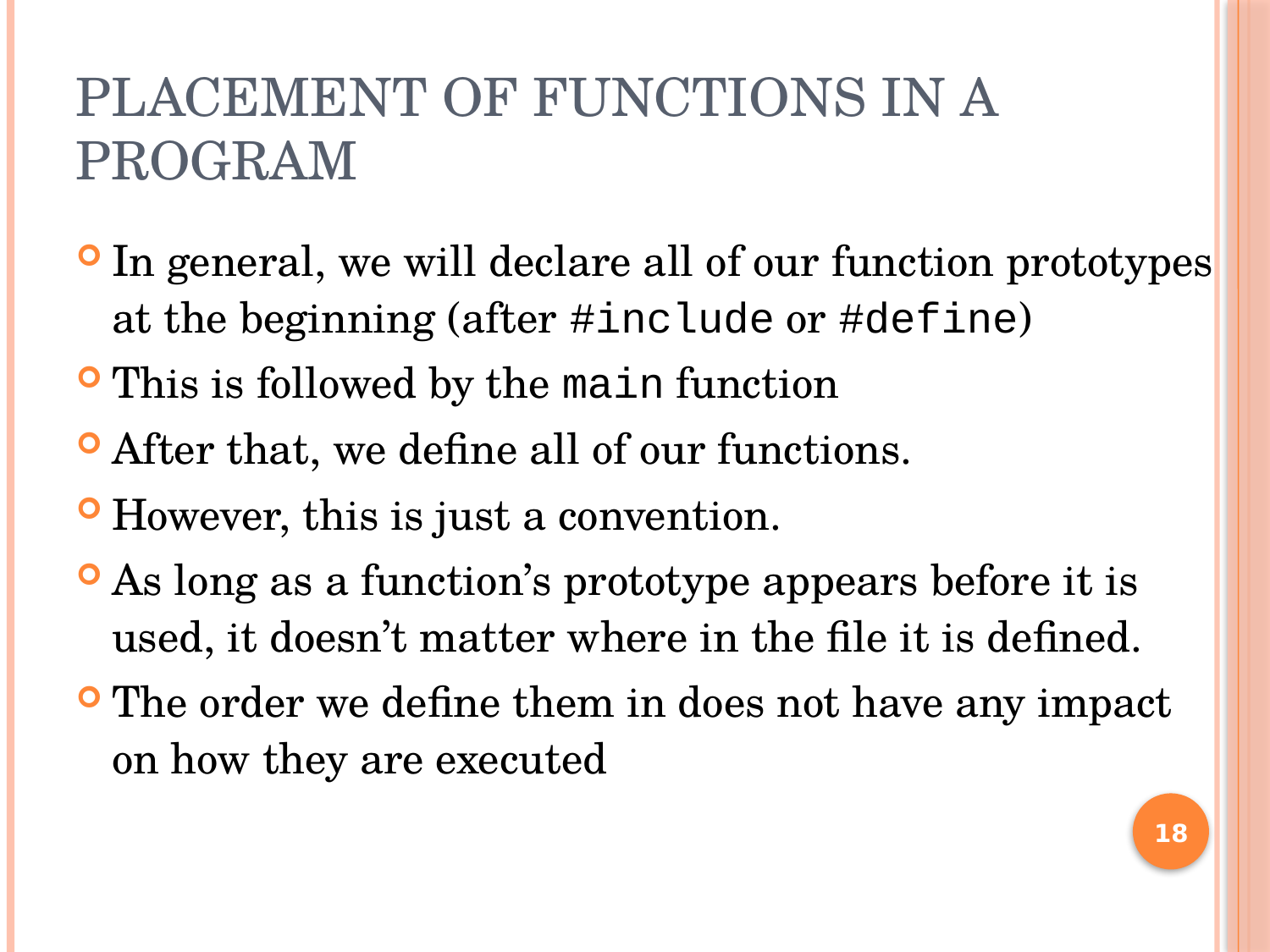

# Placement of Functions in a program
In general, we will declare all of our function prototypes at the beginning (after #include or #define)
This is followed by the main function
After that, we define all of our functions.
However, this is just a convention.
As long as a function’s prototype appears before it is used, it doesn’t matter where in the file it is defined.
The order we define them in does not have any impact on how they are executed
18